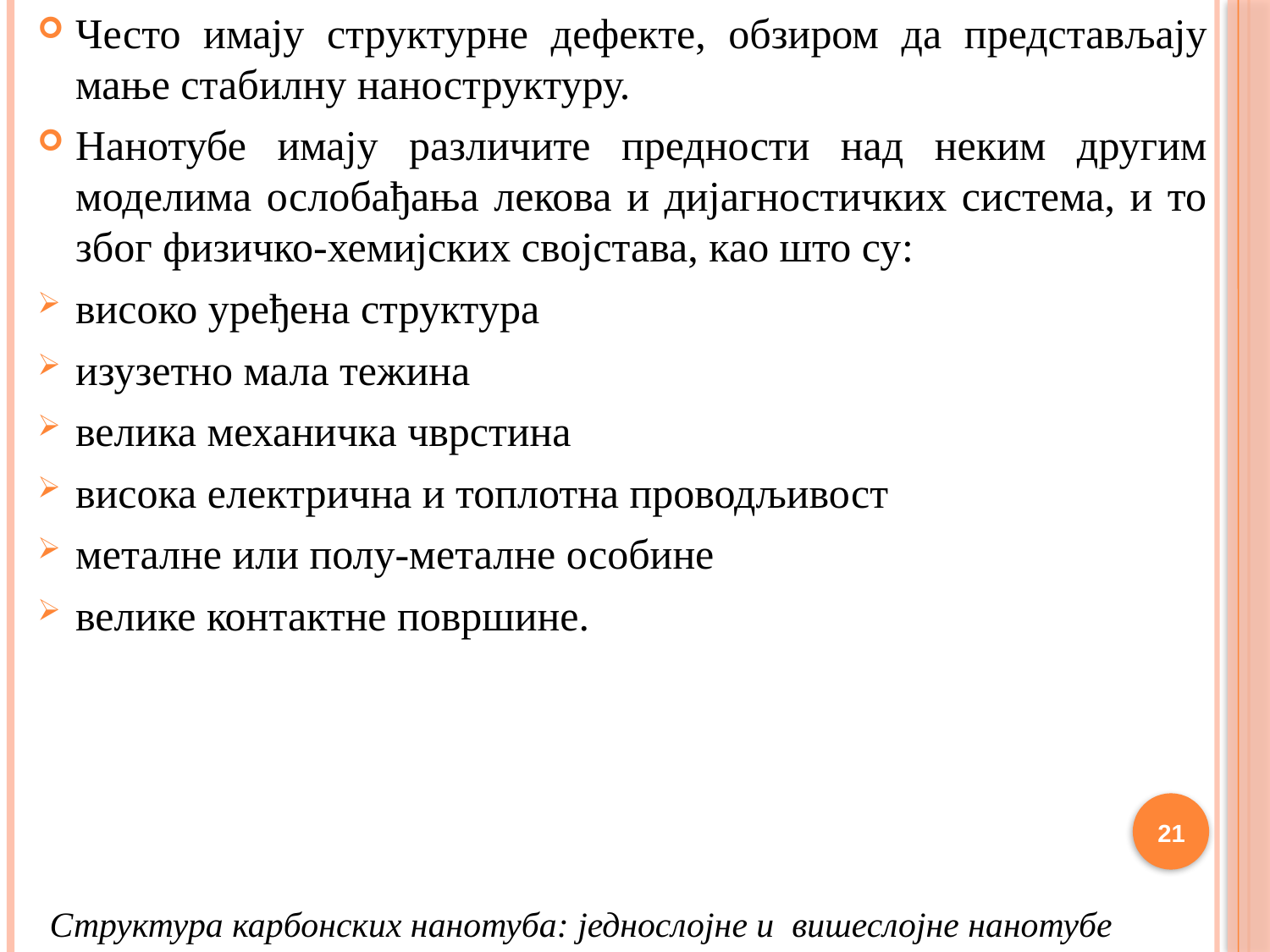

Често имају структурне дефекте, обзиром да представљају мање стабилну наноструктуру.
Нанотубе имају различите предности над неким другим моделима ослобађања лекова и дијагностичких система, и то због физичко-хемијских својстава, као што су:
високо уређена структура
изузетно мала тежина
велика механичка чврстина
висока електрична и топлотна проводљивост
металне или полу-металне особине
велике контактне површине.

 Структура карбонских нанотуба: једнослојне и  вишеслојне нанотубе

21